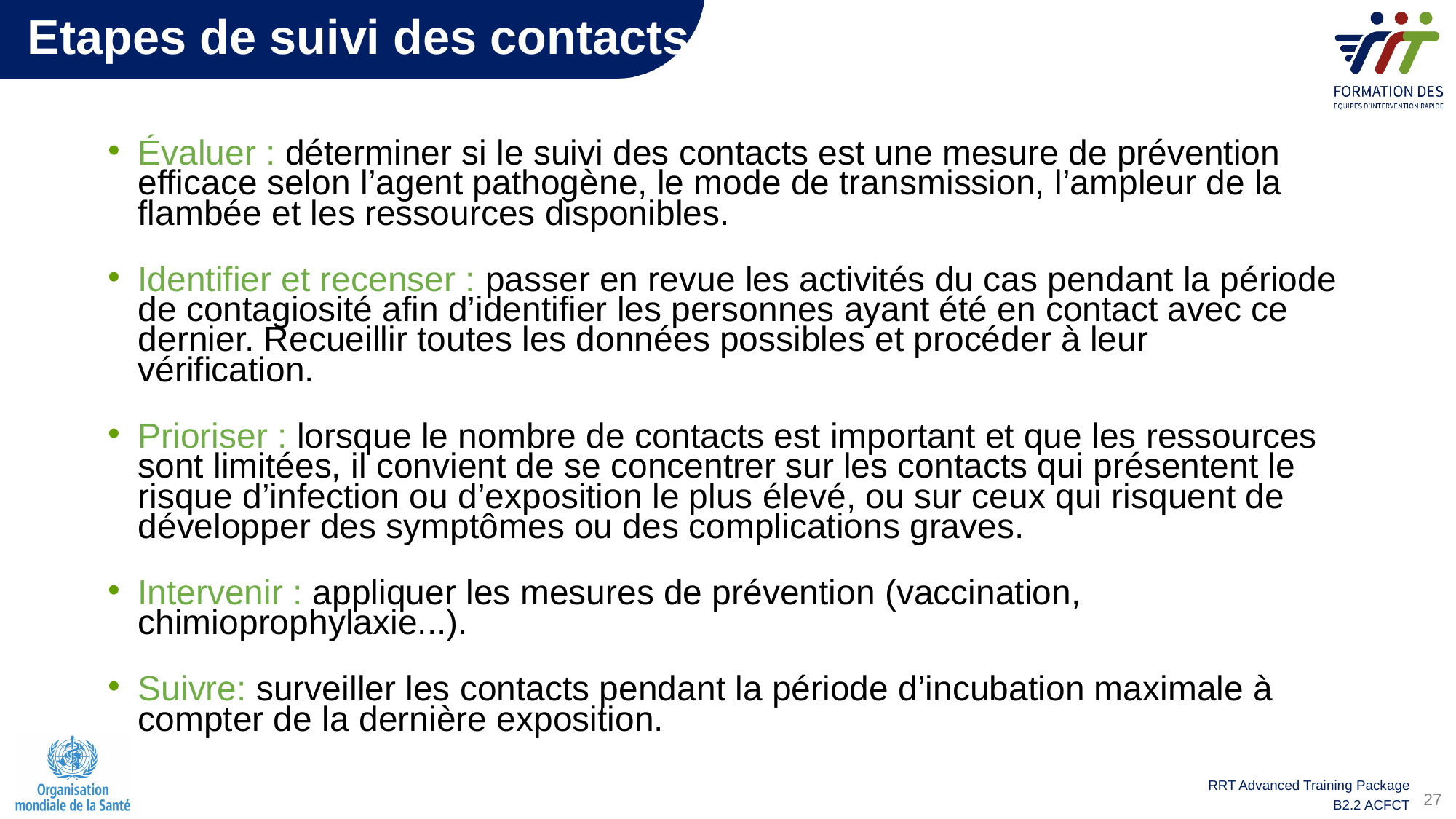

Etapes de suivi des contacts
Évaluer : déterminer si le suivi des contacts est une mesure de prévention efficace selon l’agent pathogène, le mode de transmission, l’ampleur de la flambée et les ressources disponibles.

Identifier et recenser : passer en revue les activités du cas pendant la période de contagiosité afin d’identifier les personnes ayant été en contact avec ce dernier. Recueillir toutes les données possibles et procéder à leur vérification.

Prioriser : lorsque le nombre de contacts est important et que les ressources sont limitées, il convient de se concentrer sur les contacts qui présentent le risque d’infection ou d’exposition le plus élevé, ou sur ceux qui risquent de développer des symptômes ou des complications graves.

Intervenir : appliquer les mesures de prévention (vaccination, chimioprophylaxie...).

Suivre: surveiller les contacts pendant la période d’incubation maximale à compter de la dernière exposition.